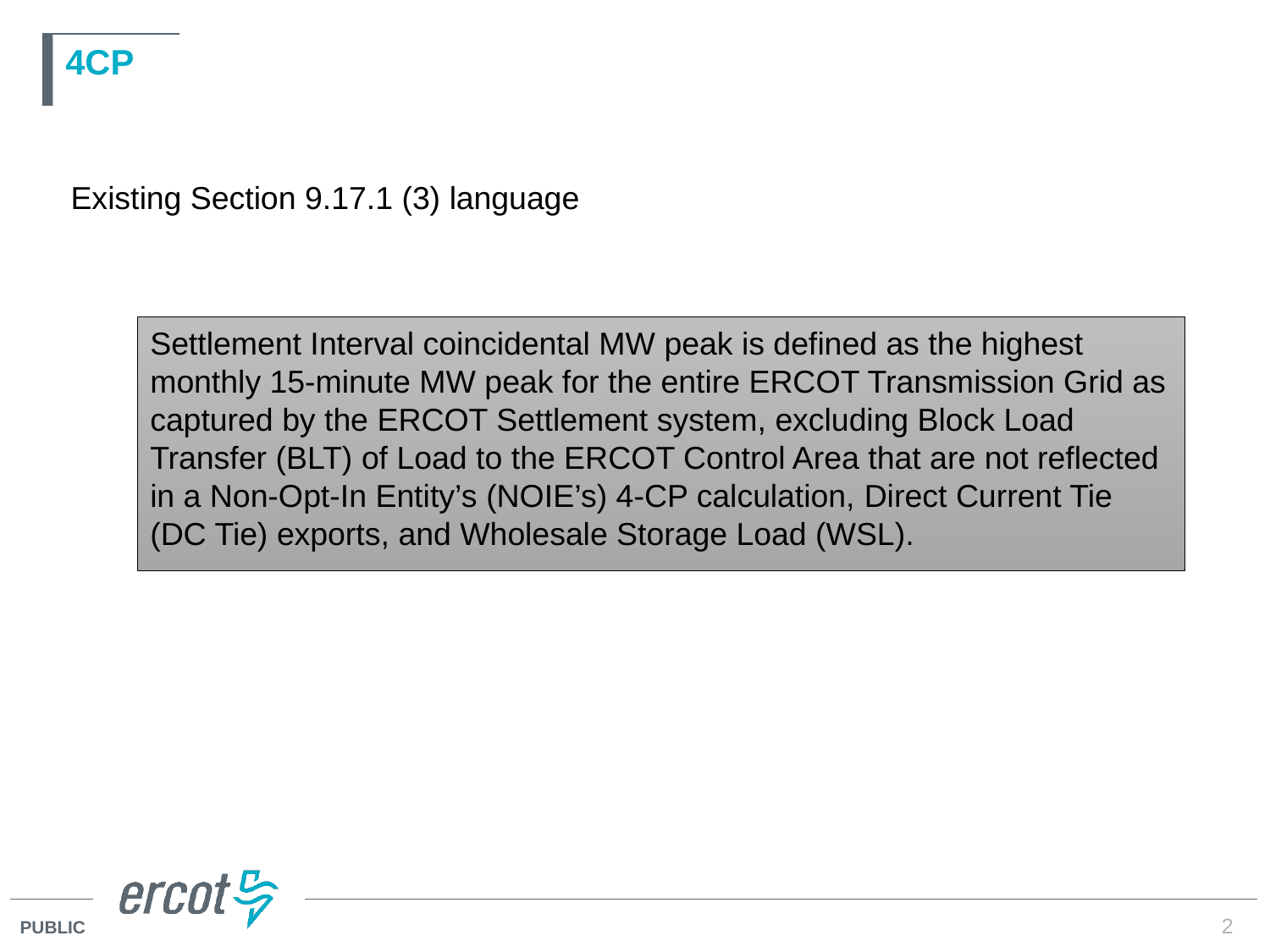

# 4CP
Existing Section 9.17.1 (3) language
Settlement Interval coincidental MW peak is defined as the highest monthly 15-minute MW peak for the entire ERCOT Transmission Grid as captured by the ERCOT Settlement system, excluding Block Load Transfer (BLT) of Load to the ERCOT Control Area that are not reflected in a Non-Opt-In Entity’s (NOIE’s) 4-CP calculation, Direct Current Tie (DC Tie) exports, and Wholesale Storage Load (WSL).
2